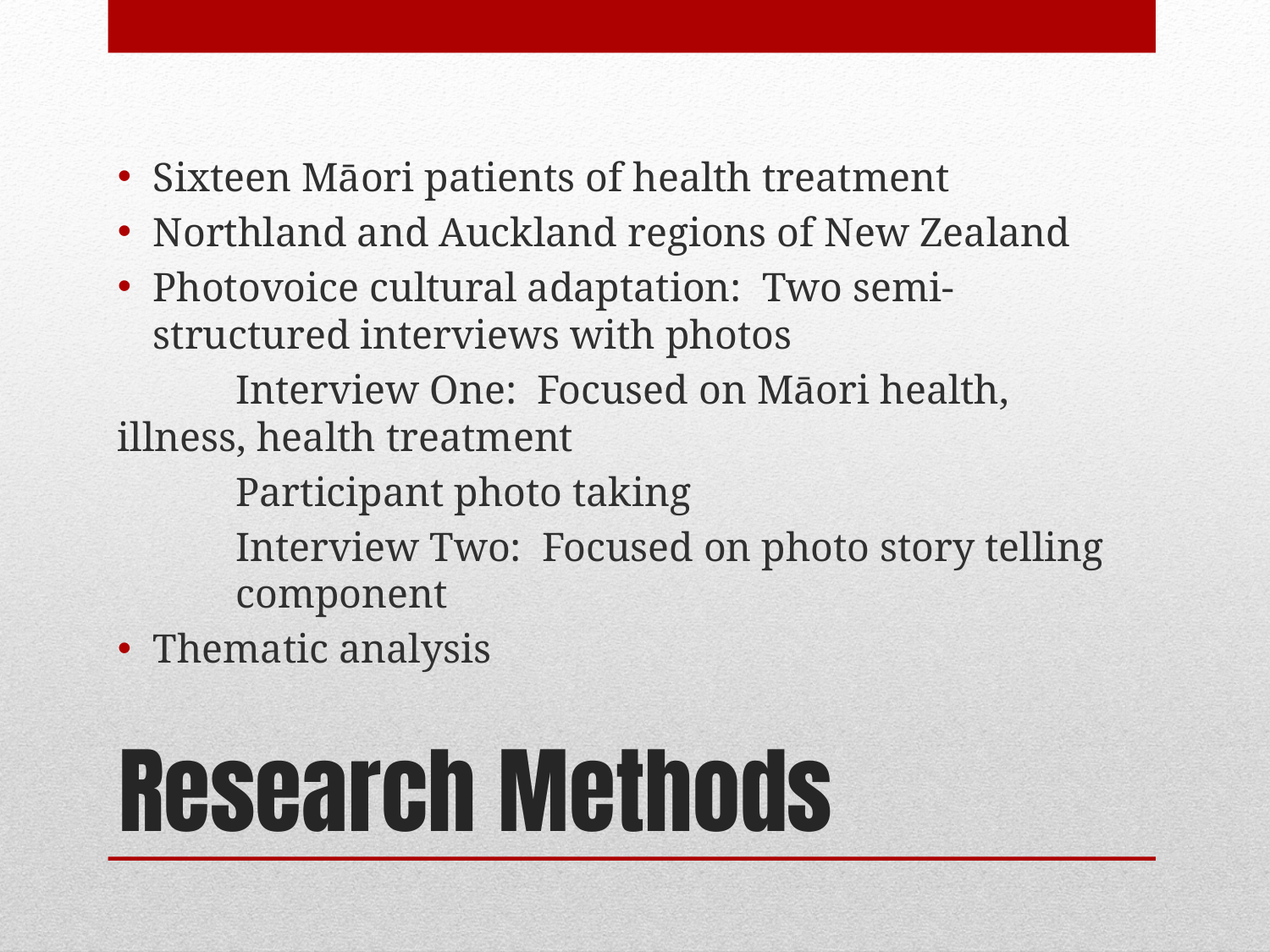

Sixteen Māori patients of health treatment
Northland and Auckland regions of New Zealand
Photovoice cultural adaptation:  Two semi-structured interviews with photos
	Interview One:  Focused on Māori health, 	illness, health treatment
	Participant photo taking
	Interview Two:  Focused on photo story telling 	component
Thematic analysis

# Research Methods